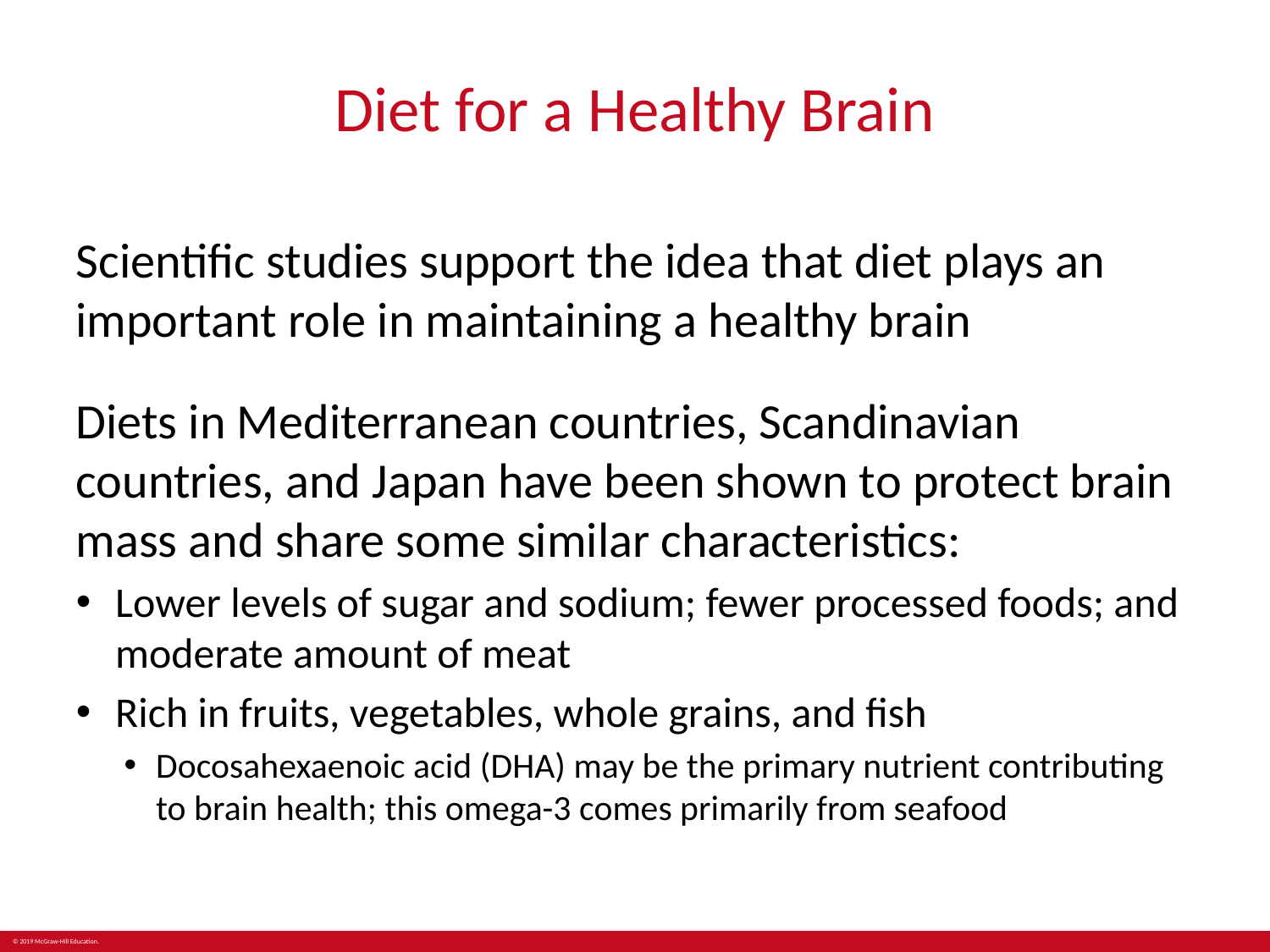

# Diet for a Healthy Brain
Scientific studies support the idea that diet plays an important role in maintaining a healthy brain
Diets in Mediterranean countries, Scandinavian countries, and Japan have been shown to protect brain mass and share some similar characteristics:
Lower levels of sugar and sodium; fewer processed foods; and moderate amount of meat
Rich in fruits, vegetables, whole grains, and fish
Docosahexaenoic acid (DHA) may be the primary nutrient contributing to brain health; this omega-3 comes primarily from seafood